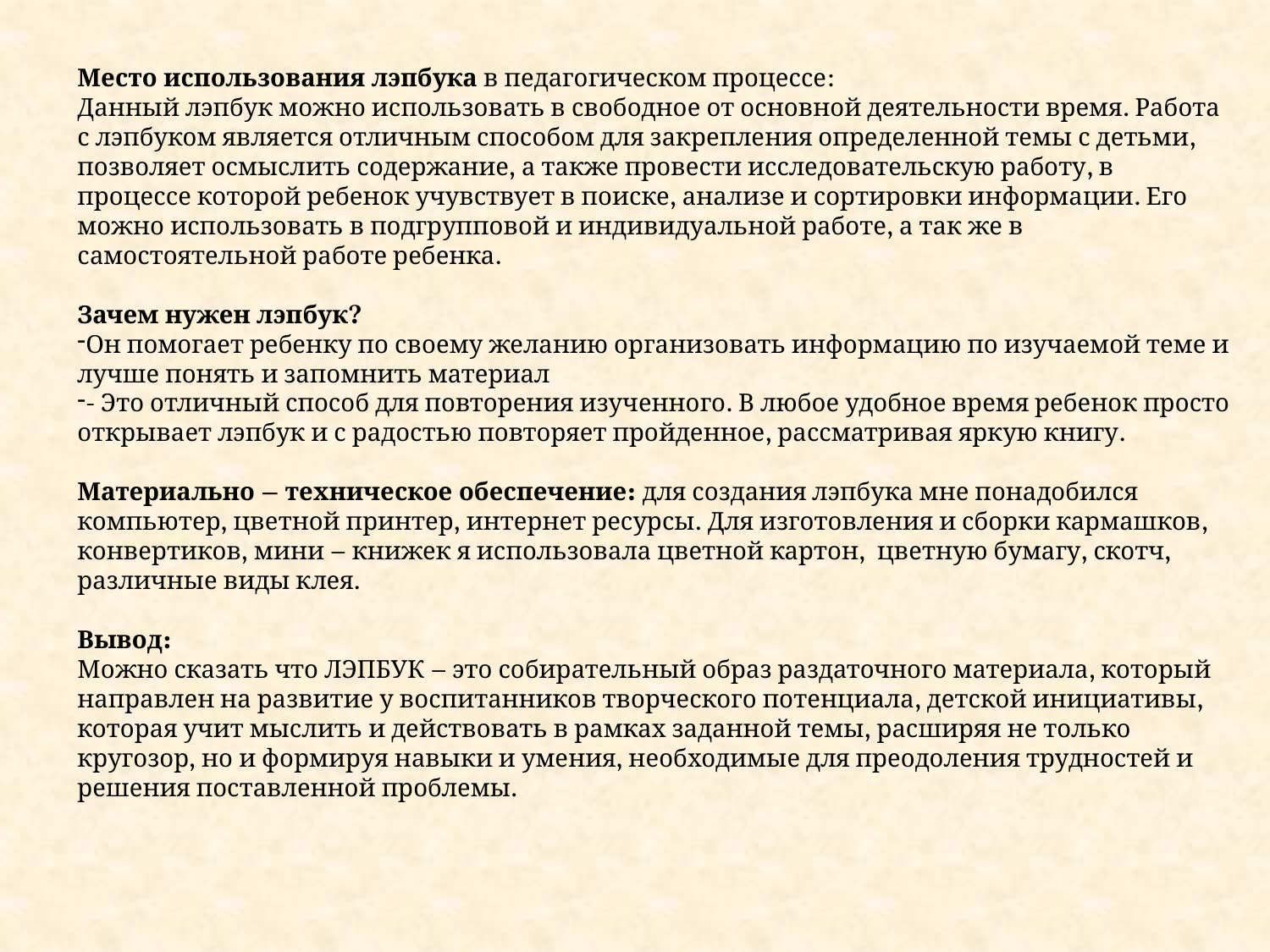

Место использования лэпбука в педагогическом процессе:
Данный лэпбук можно использовать в свободное от основной деятельности время. Работа с лэпбуком является отличным способом для закрепления определенной темы с детьми, позволяет осмыслить содержание, а также провести исследовательскую работу, в процессе которой ребенок учувствует в поиске, анализе и сортировки информации. Его можно использовать в подгрупповой и индивидуальной работе, а так же в самостоятельной работе ребенка.

Зачем нужен лэпбук?
Он помогает ребенку по своему желанию организовать информацию по изучаемой теме и лучше понять и запомнить материал
- Это отличный способ для повторения изученного. В любое удобное время ребенок просто открывает лэпбук и с радостью повторяет пройденное, рассматривая яркую книгу.

Материально – техническое обеспечение: для создания лэпбука мне понадобился компьютер, цветной принтер, интернет ресурсы. Для изготовления и сборки кармашков, конвертиков, мини – книжек я использовала цветной картон,  цветную бумагу, скотч, различные виды клея.

Вывод:
Можно сказать что ЛЭПБУК – это собирательный образ раздаточного материала, который направлен на развитие у воспитанников творческого потенциала, детской инициативы, которая учит мыслить и действовать в рамках заданной темы, расширяя не только кругозор, но и формируя навыки и умения, необходимые для преодоления трудностей и решения поставленной проблемы.